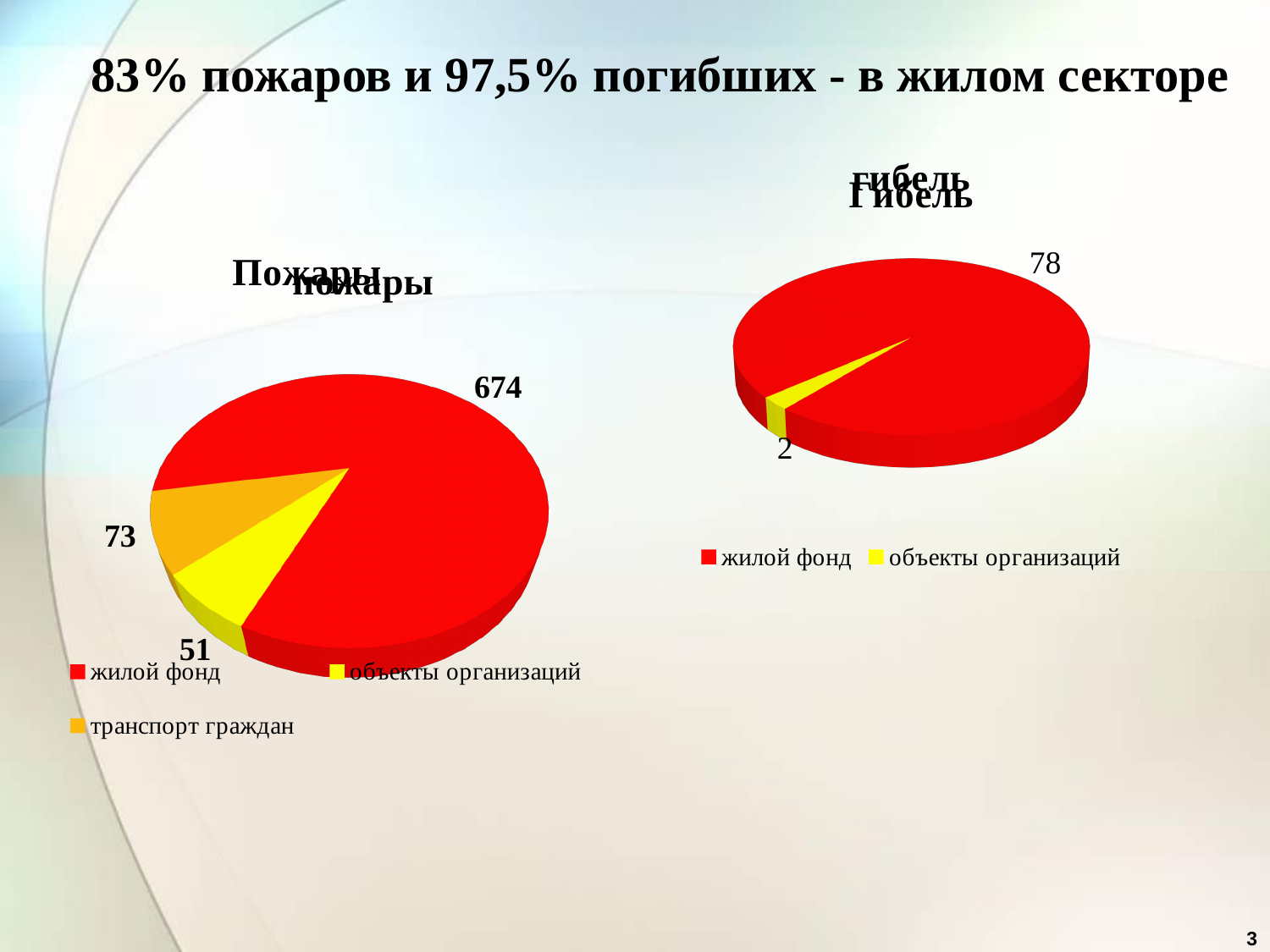

83% пожаров и 97,5% погибших - в жилом секторе

### Chart: гибель

| Category |
|---|

[unsupported chart]

[unsupported chart]

[unsupported chart]

3